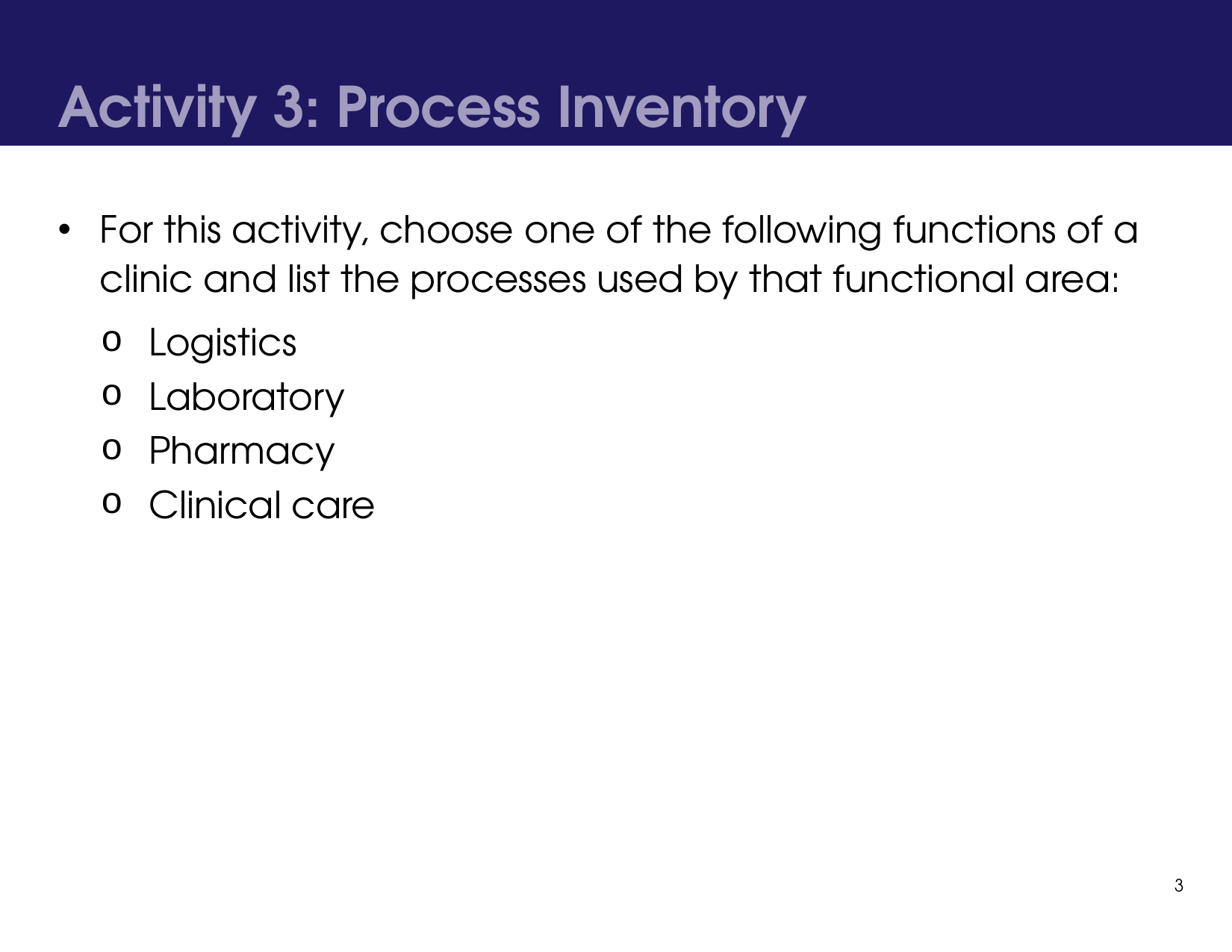

# Activity 3: Process Inventory
For this activity, choose one of the following functions of a clinic and list the processes used by that functional area:
Logistics
Laboratory
Pharmacy
Clinical care

3